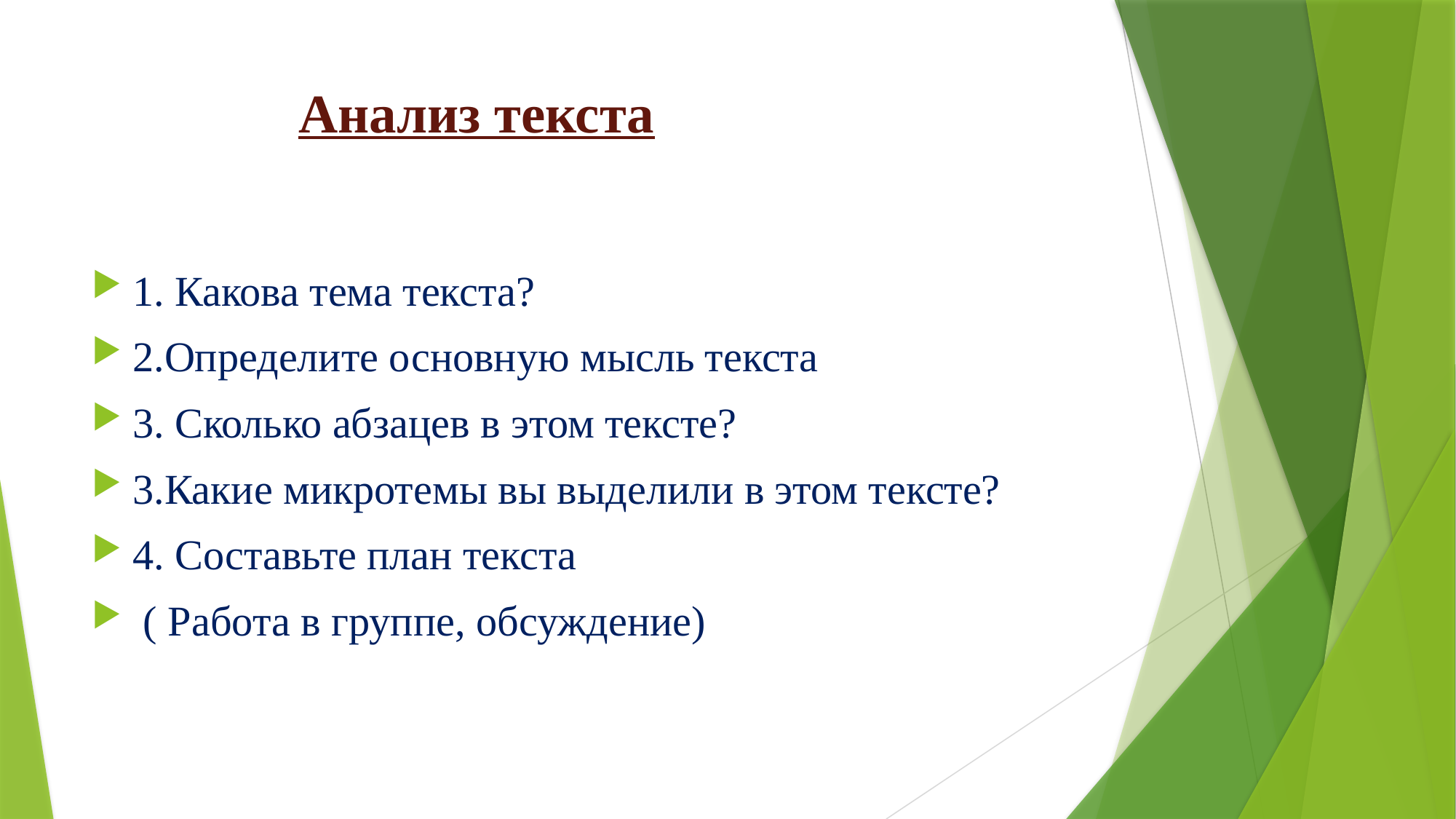

# Анализ текста
1. Какова тема текста?
2.Определите основную мысль текста
3. Сколько абзацев в этом тексте?
3.Какие микротемы вы выделили в этом тексте?
4. Составьте план текста
 ( Работа в группе, обсуждение)